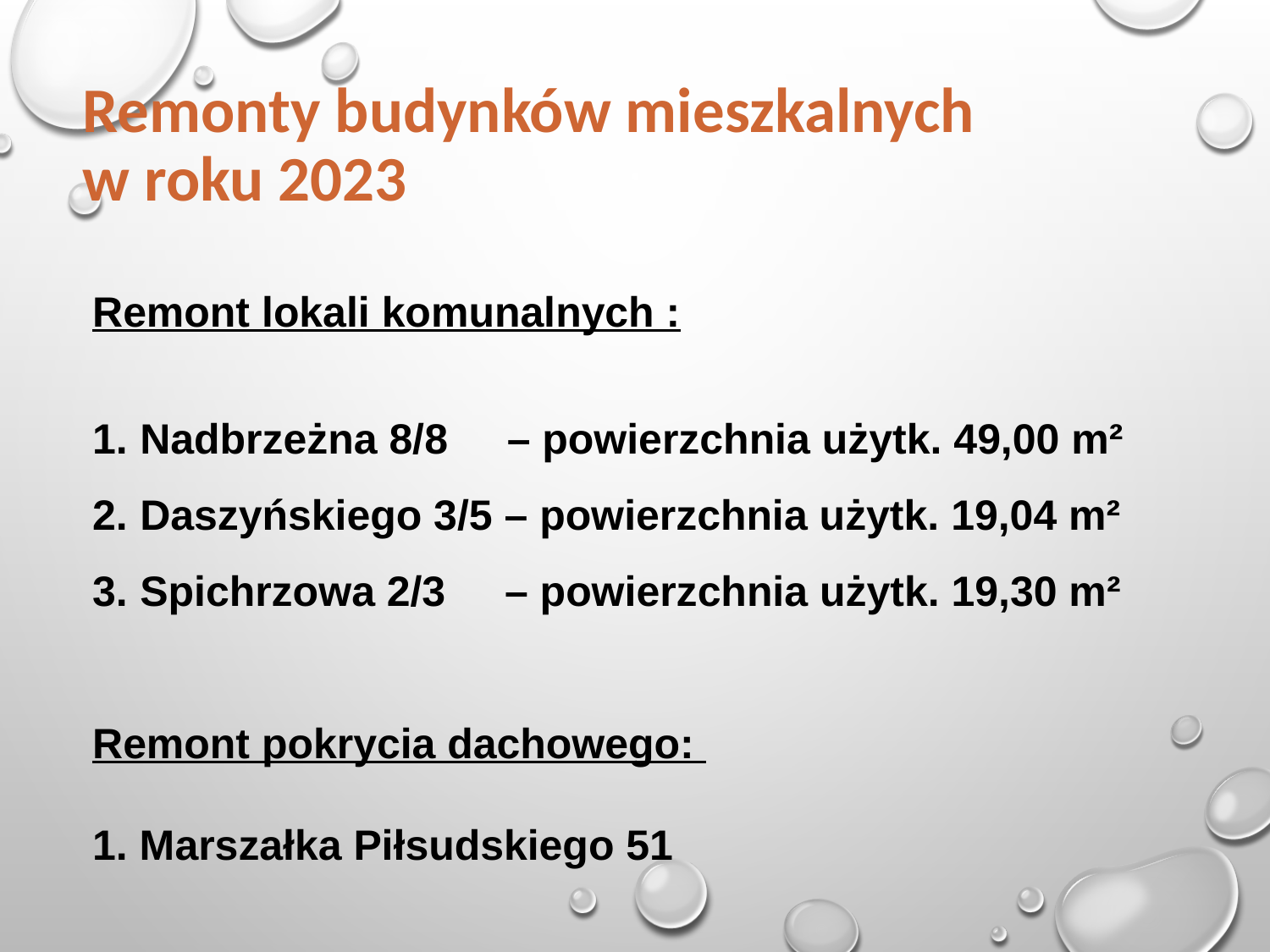

# Remonty budynków mieszkalnych             w roku 2023

Remont lokali komunalnych :

Nadbrzeżna 8/8     – powierzchnia użytk. 49,00 m²
Daszyńskiego 3/5 – powierzchnia użytk. 19,04 m²
Spichrzowa 2/3     – powierzchnia użytk. 19,30 m²

Remont pokrycia dachowego:

1. Marszałka Piłsudskiego 51